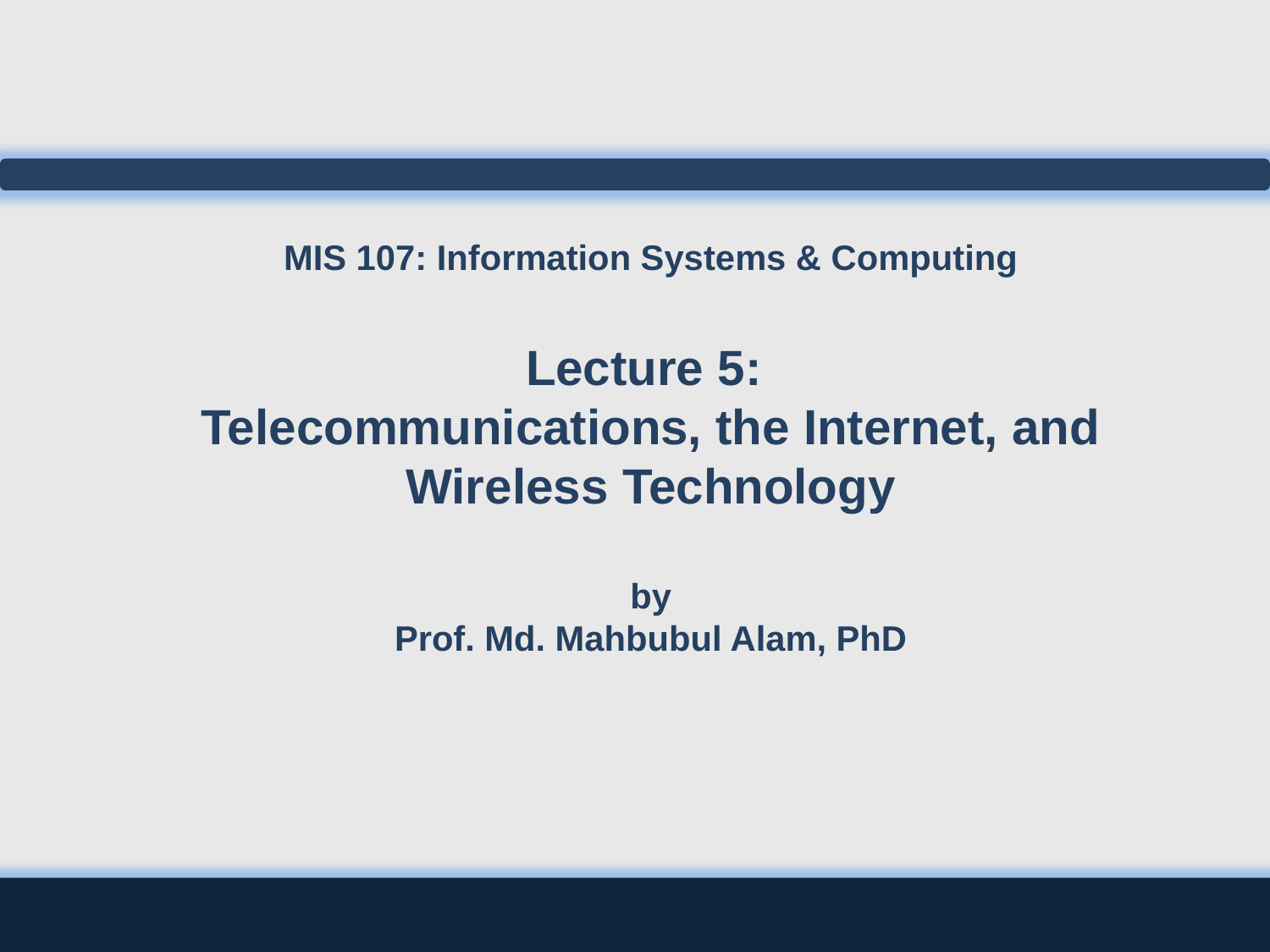

# MIS 107: Information Systems & Computing Lecture 5: Telecommunications, the Internet, and Wireless Technology by Prof. Md. Mahbubul Alam, PhD